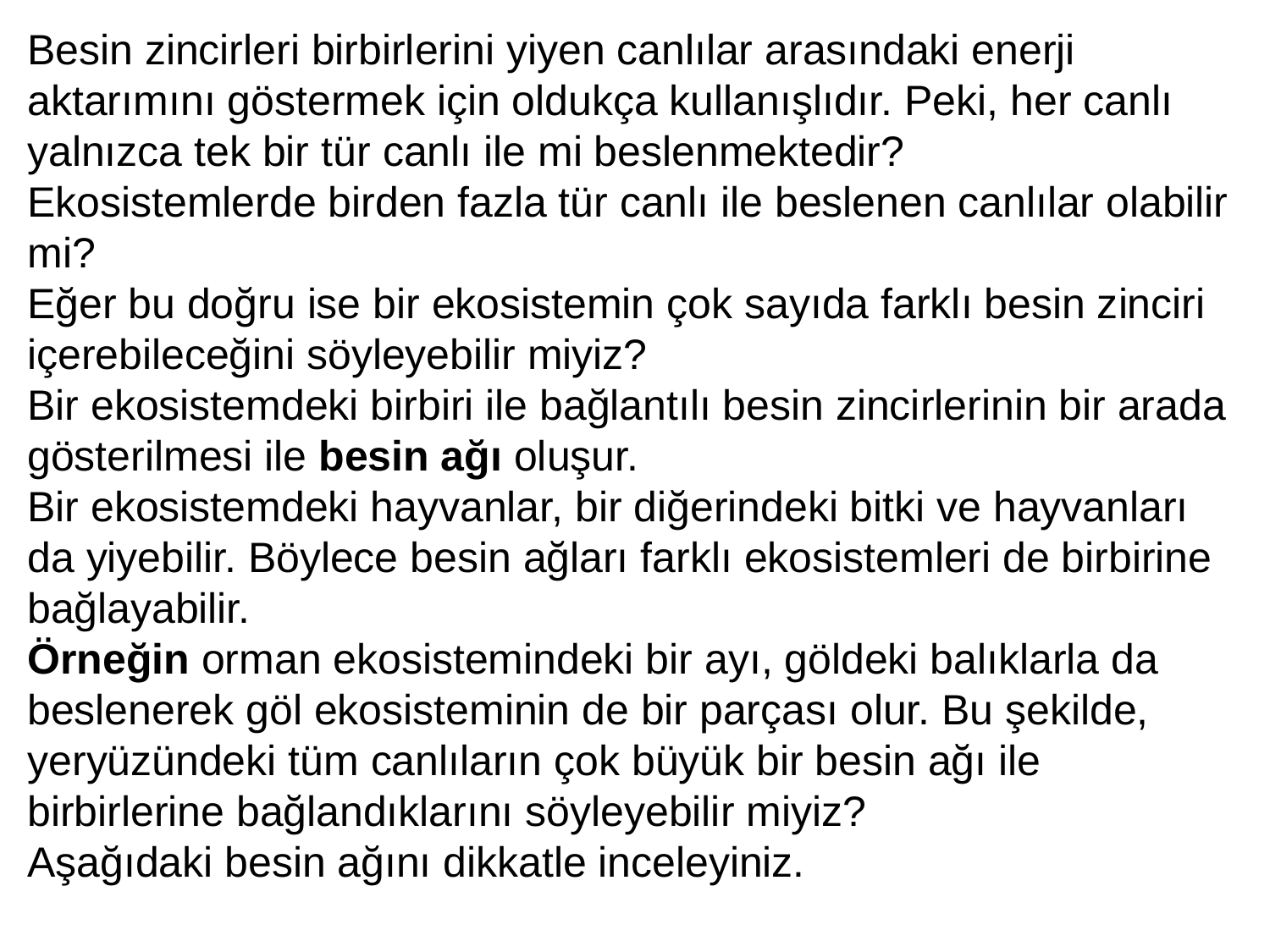

Besin zincirleri birbirlerini yiyen canlılar arasındaki enerji aktarımını göstermek için oldukça kullanışlıdır. Peki, her canlı yalnızca tek bir tür canlı ile mi beslenmektedir?
Ekosistemlerde birden fazla tür canlı ile beslenen canlılar olabilir mi?
Eğer bu doğru ise bir ekosistemin çok sayıda farklı besin zinciri içerebileceğini söyleyebilir miyiz?
Bir ekosistemdeki birbiri ile bağlantılı besin zincirlerinin bir arada gösterilmesi ile besin ağı oluşur.
Bir ekosistemdeki hayvanlar, bir diğerindeki bitki ve hayvanları da yiyebilir. Böylece besin ağları farklı ekosistemleri de birbirine bağlayabilir.
Örneğin orman ekosistemindeki bir ayı, göldeki balıklarla da beslenerek göl ekosisteminin de bir parçası olur. Bu şekilde, yeryüzündeki tüm canlıların çok büyük bir besin ağı ile birbirlerine bağlandıklarını söyleyebilir miyiz?
Aşağıdaki besin ağını dikkatle inceleyiniz.